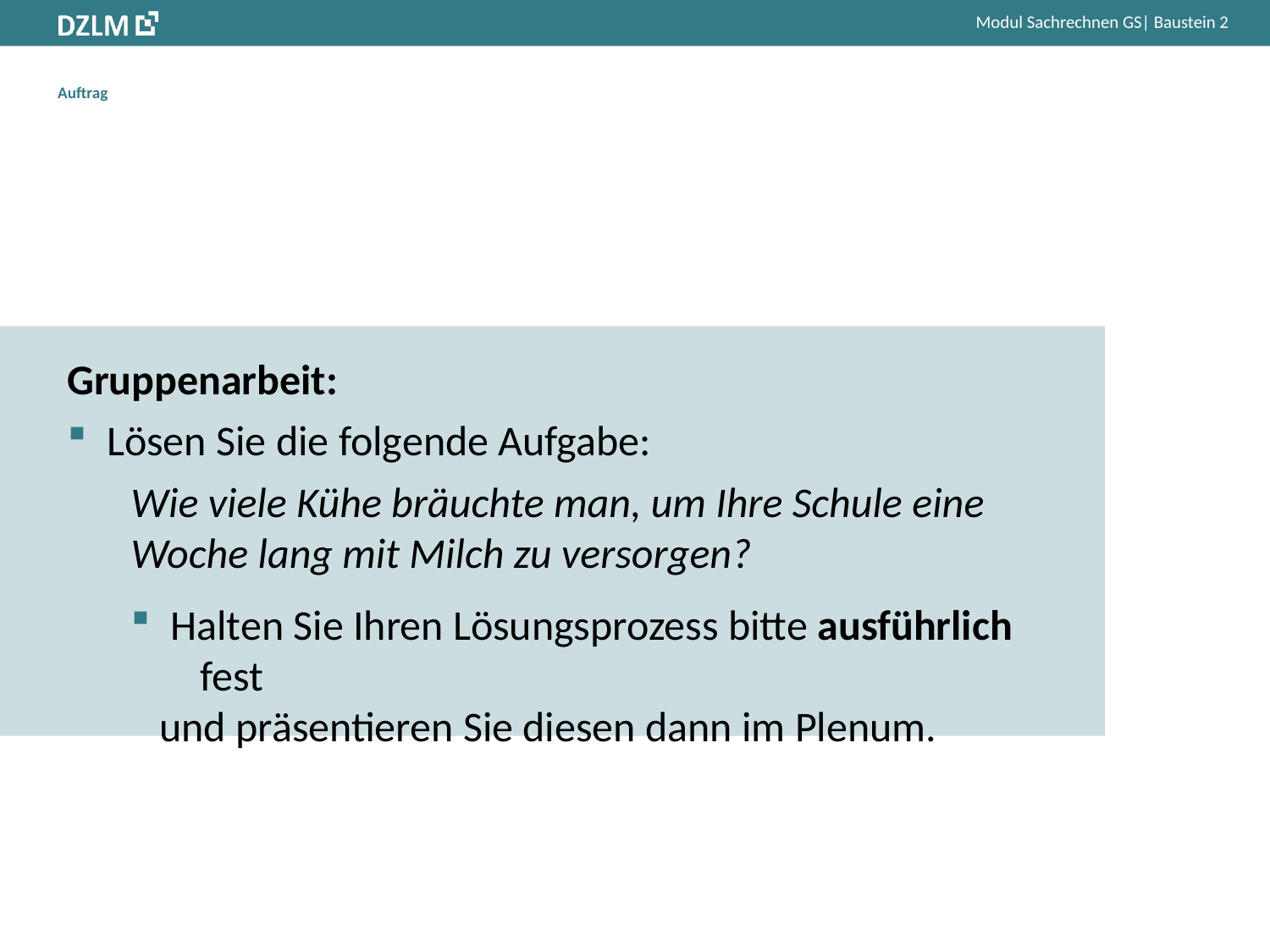

# Auftrag

Gruppenarbeit:
 Lösen Sie die folgende Aufgabe:
Wie viele Kühe bräuchte man, um Ihre Schule eine
Woche lang mit Milch zu versorgen?
 Halten Sie Ihren Lösungsprozess bitte ausführlich fest
   und präsentieren Sie diesen dann im Plenum.